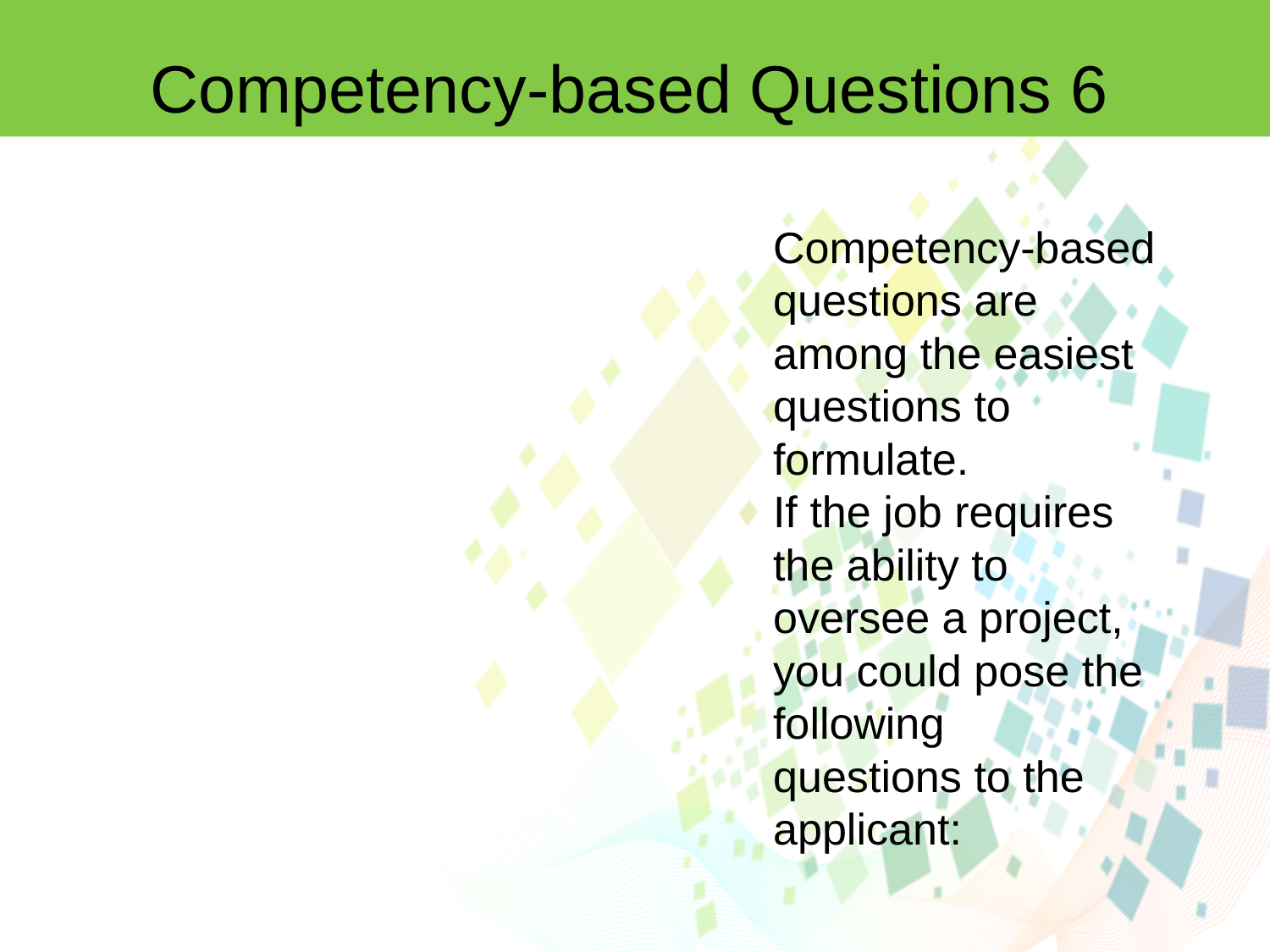

Competency-based Questions 6
Competency-based questions are among the easiest questions to formulate.
If the job requires the ability to oversee a project, you could pose the following
questions to the applicant: